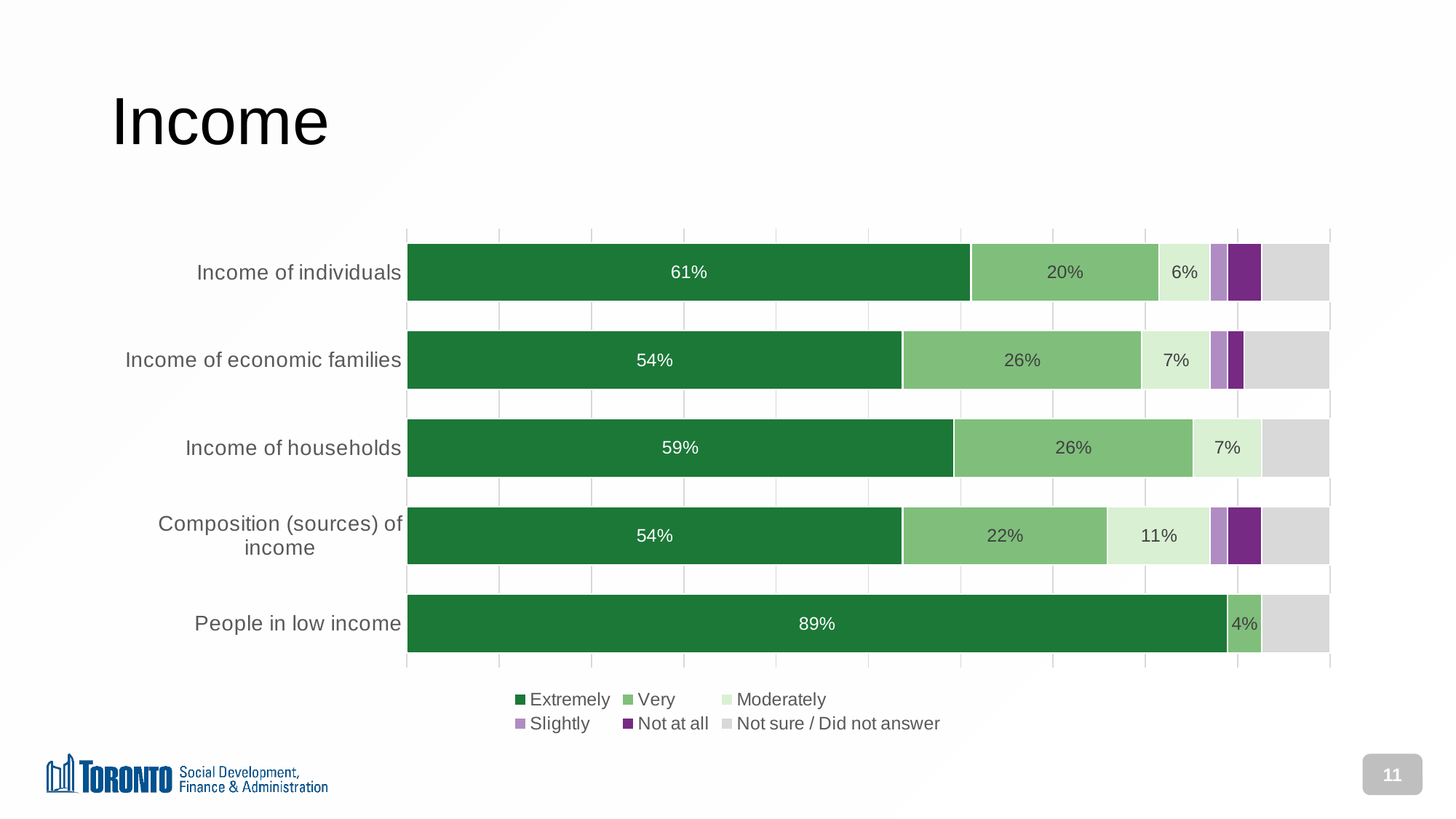

# Income

### Chart

| Category | Extremely | Very | Moderately | Slightly | Not at all | Not sure / Did not answer |
|---|---|---|---|---|---|---|
| Income of individuals | 33.0 | 11.0 | 3.0 | 1.0 | 2.0 | 4.0 |
| Income of economic families | 29.0 | 14.0 | 4.0 | 1.0 | 1.0 | 5.0 |
| Income of households | 32.0 | 14.0 | 4.0 | 0.0 | 0.0 | 4.0 |
| Composition (sources) of income | 29.0 | 12.0 | 6.0 | 1.0 | 2.0 | 4.0 |
| People in low income | 48.0 | 2.0 | 0.0 | 0.0 | 0.0 | 4.0 |
11